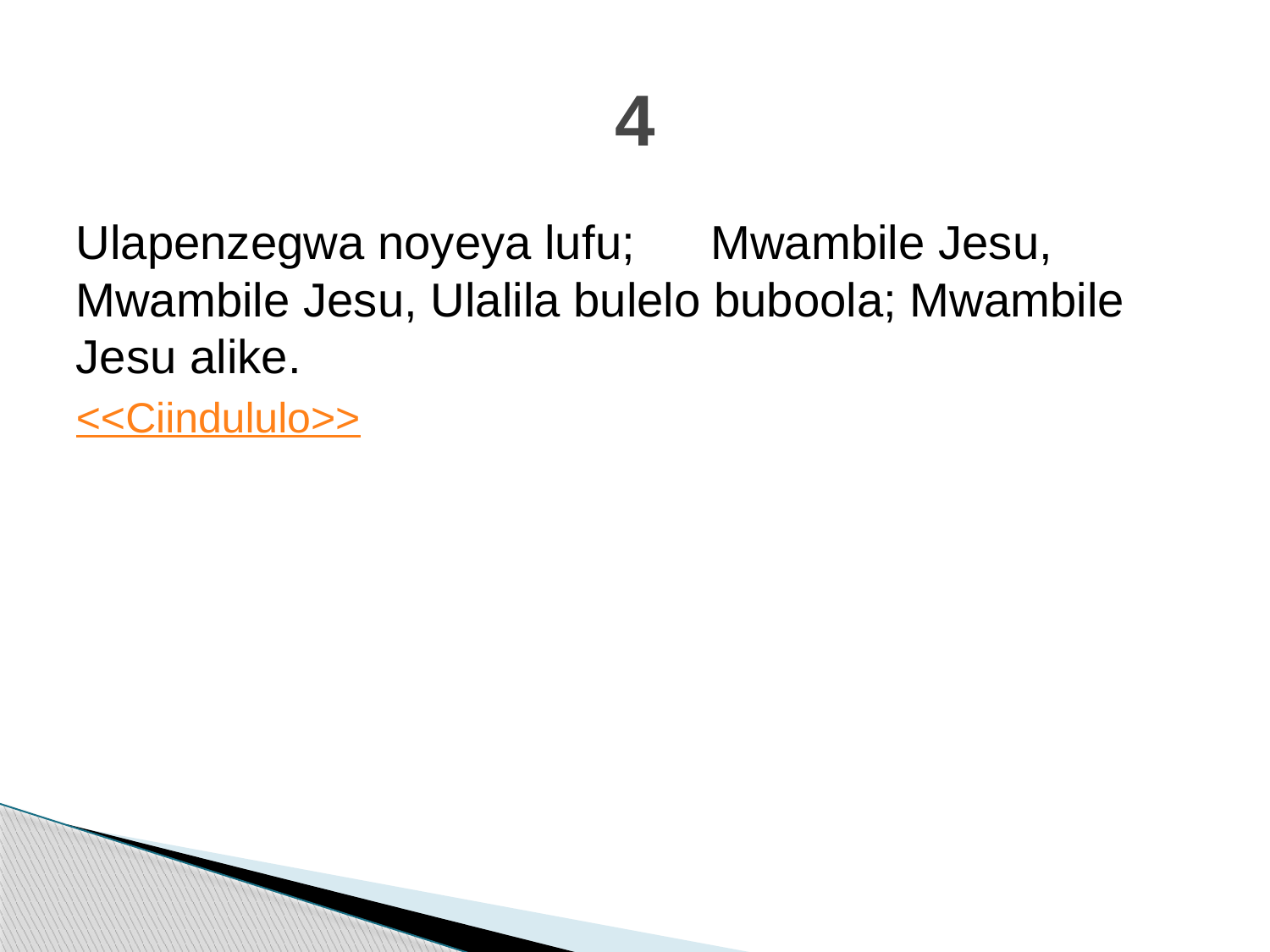

# 4
Ulapenzegwa noyeya lufu; 	Mwambile Jesu, Mwambile Jesu, Ulalila bulelo buboola; Mwambile Jesu alike.
<<Ciindululo>>